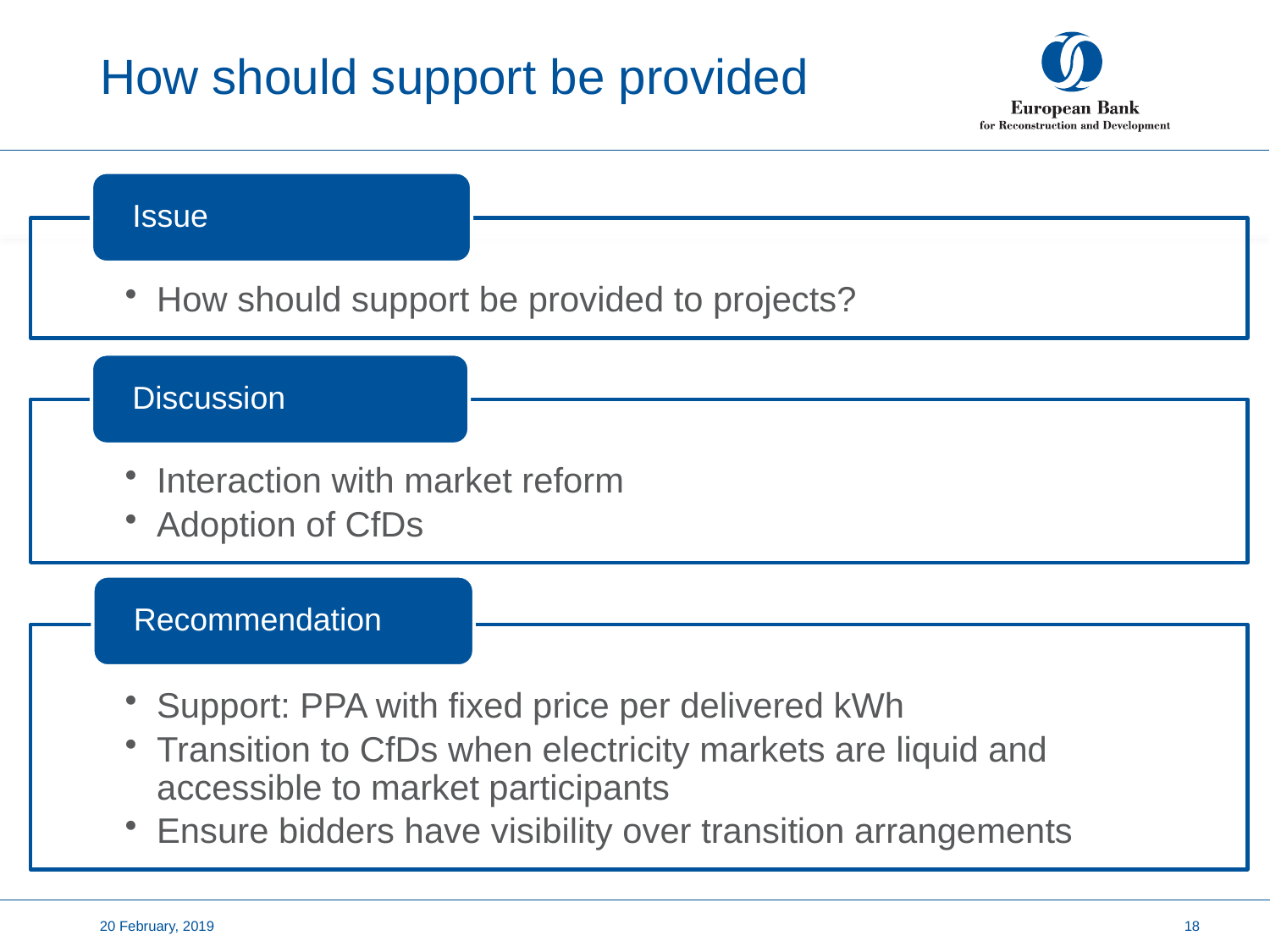

# How should support be provided
How should support be provided to projects?
Issue
Interaction with market reform
Adoption of CfDs
Discussion
Support: PPA with fixed price per delivered kWh
Transition to CfDs when electricity markets are liquid and accessible to market participants
Ensure bidders have visibility over transition arrangements
Recommendation
20 February, 2019
18